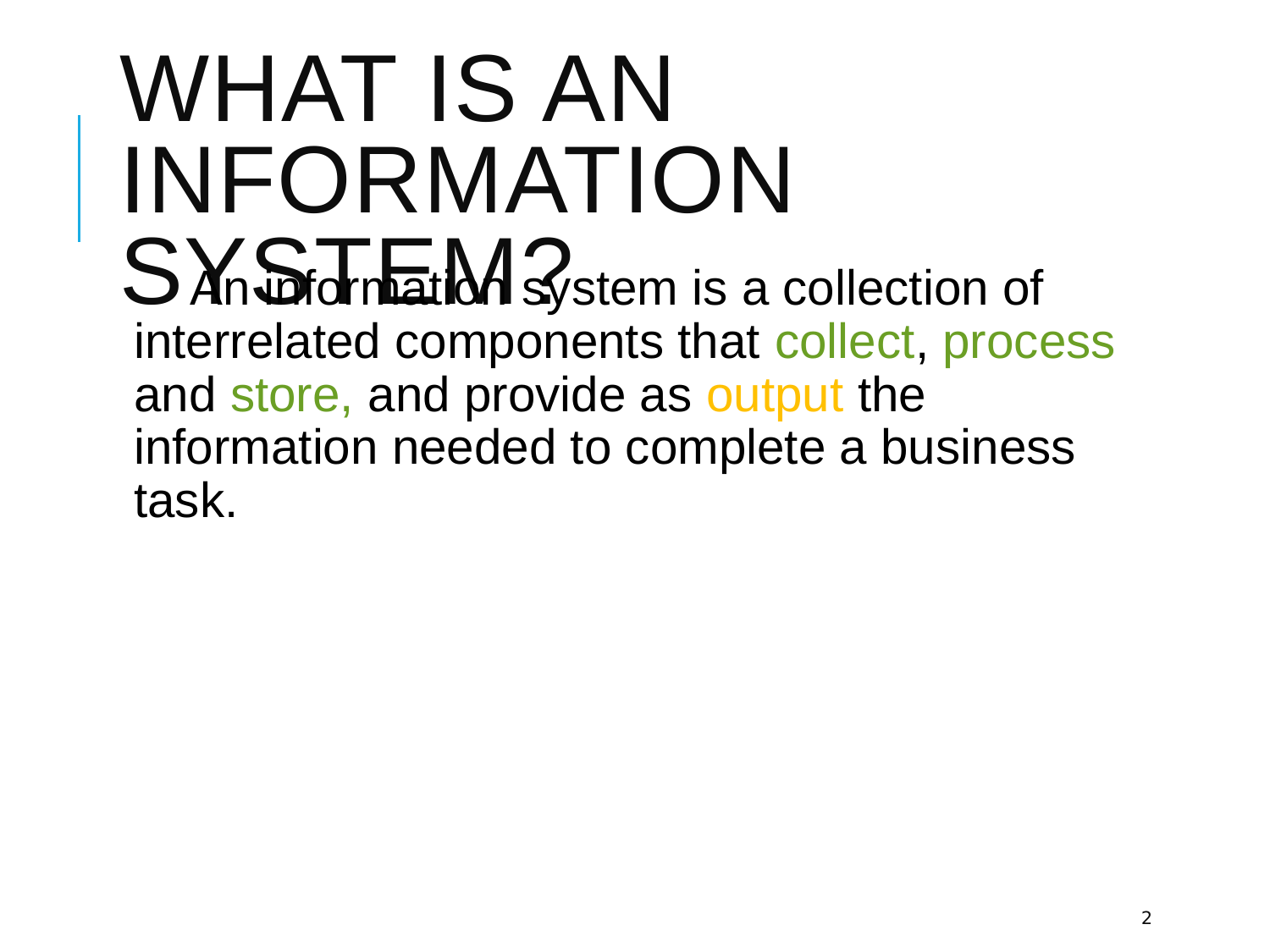

# What Is An Information System?
    An information system is a collection of interrelated components that collect, process and store, and provide as output the information needed to complete a business task.
2